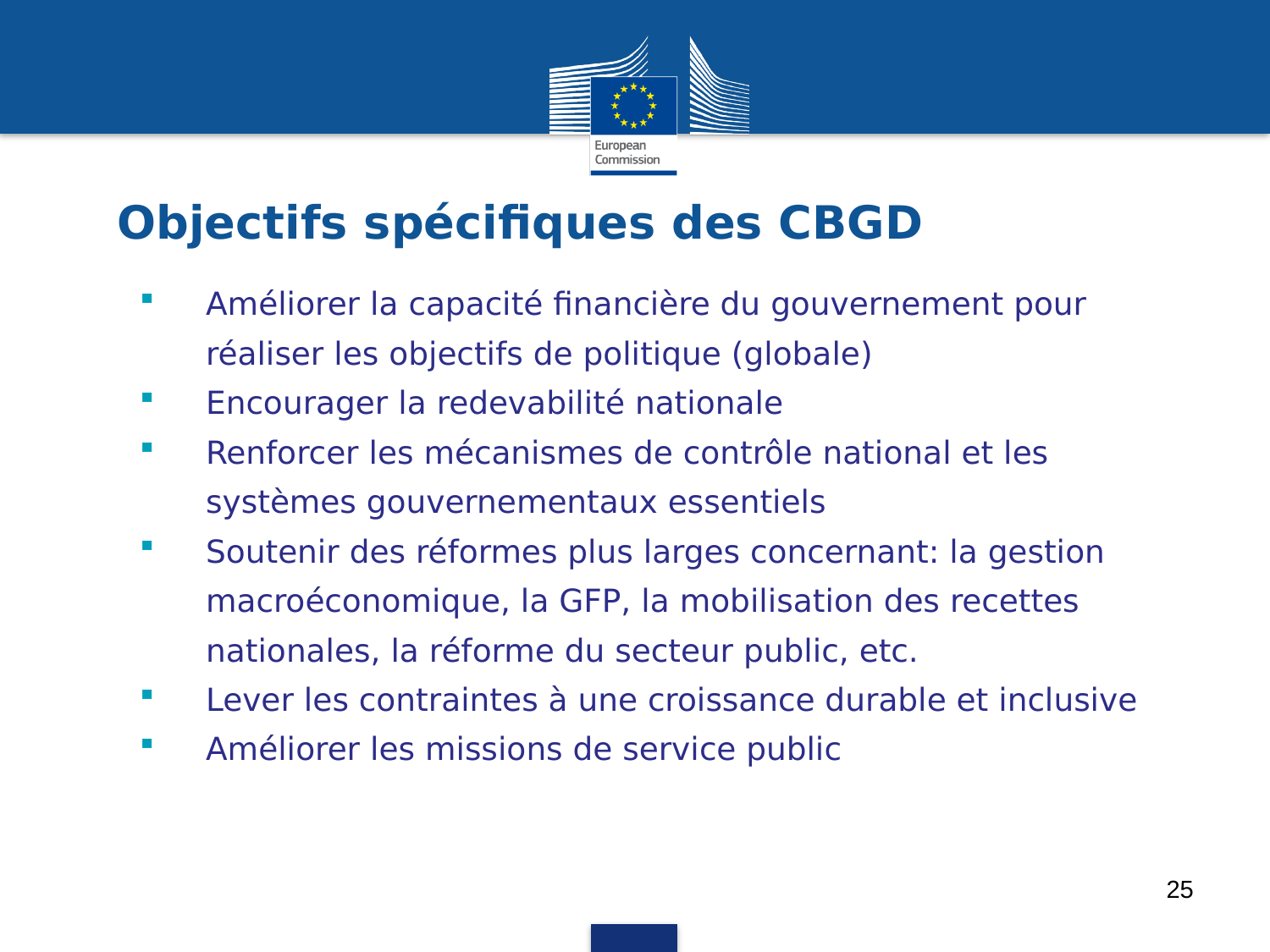

# Objectifs spécifiques des CBGD
Améliorer la capacité financière du gouvernement pour réaliser les objectifs de politique (globale)
Encourager la redevabilité nationale
Renforcer les mécanismes de contrôle national et les systèmes gouvernementaux essentiels
Soutenir des réformes plus larges concernant: la gestion macroéconomique, la GFP, la mobilisation des recettes nationales, la réforme du secteur public, etc.
Lever les contraintes à une croissance durable et inclusive
Améliorer les missions de service public

25